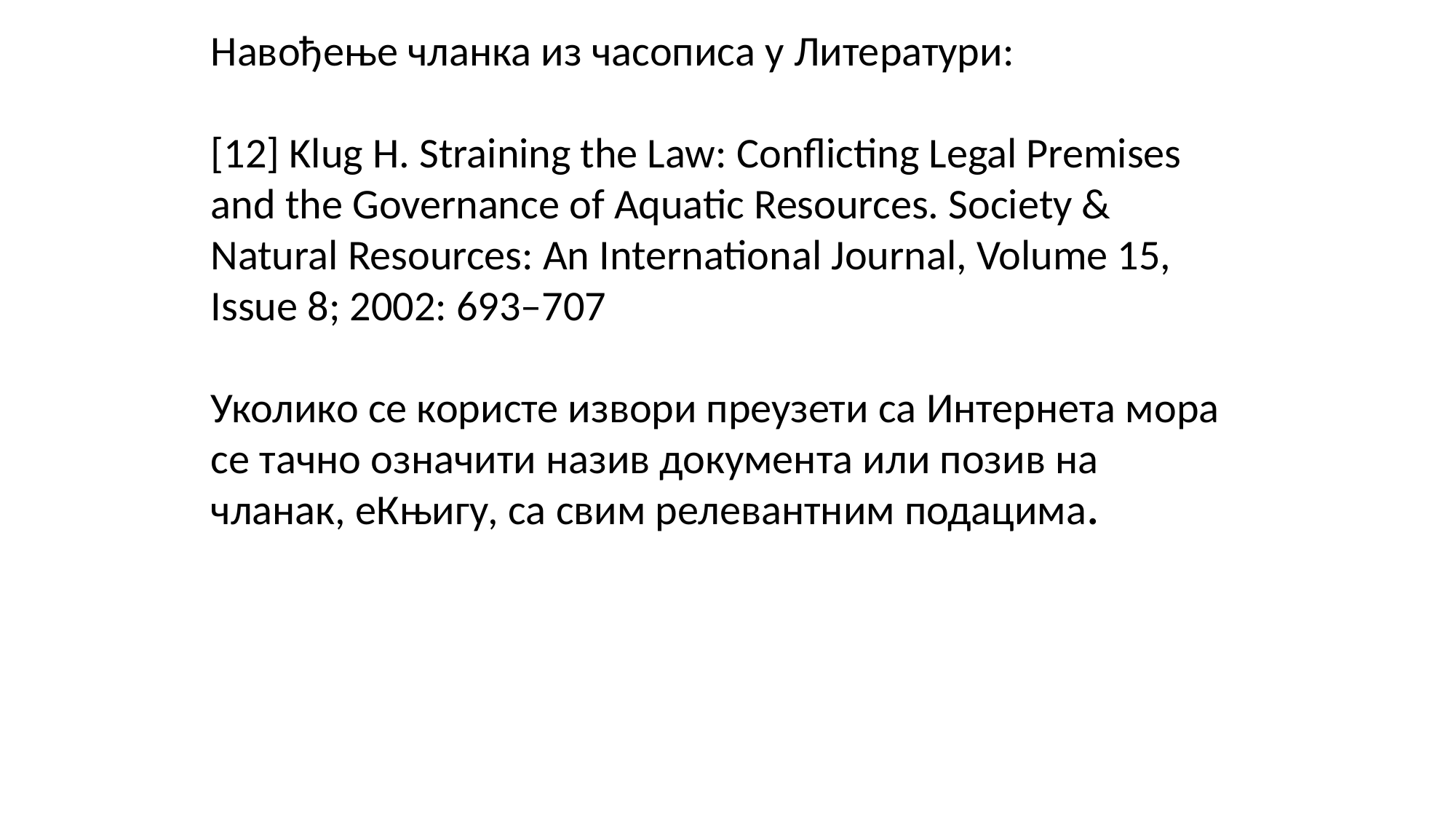

Навођење чланка из часописа у Литератури:

[12] Klug H. Straining the Law: Conflicting Legal Premises and the Governance of Aquatic Resources. Society & Natural Resources: An International Journal, Volume 15, Issue 8; 2002: 693–707

Уколико се користе извори преузети са Интернета мора се тачно означити назив документа или позив на чланак, еКњигу, са свим релевантним подацима.